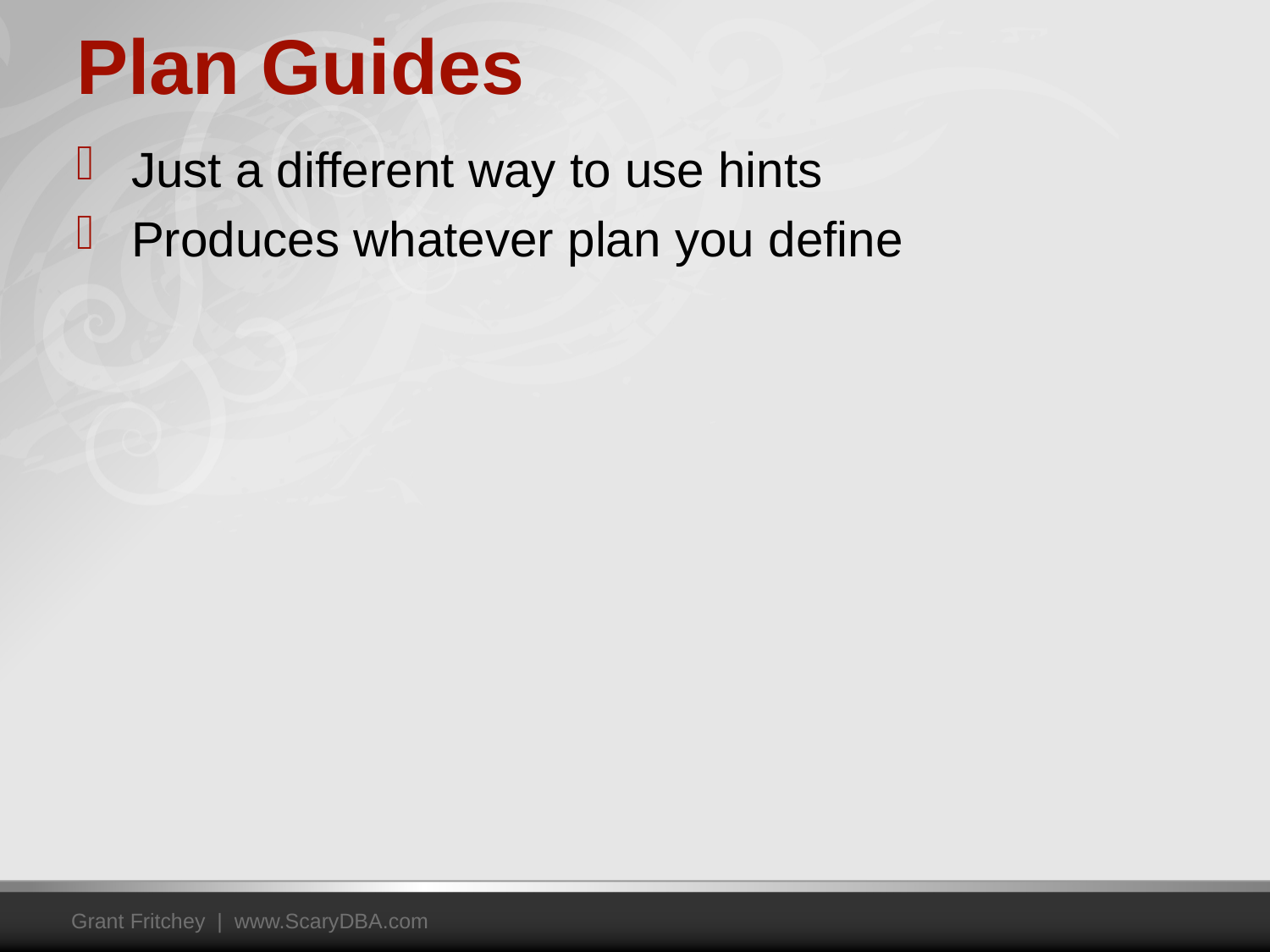

# Plan Guides
Just a different way to use hints
Produces whatever plan you define